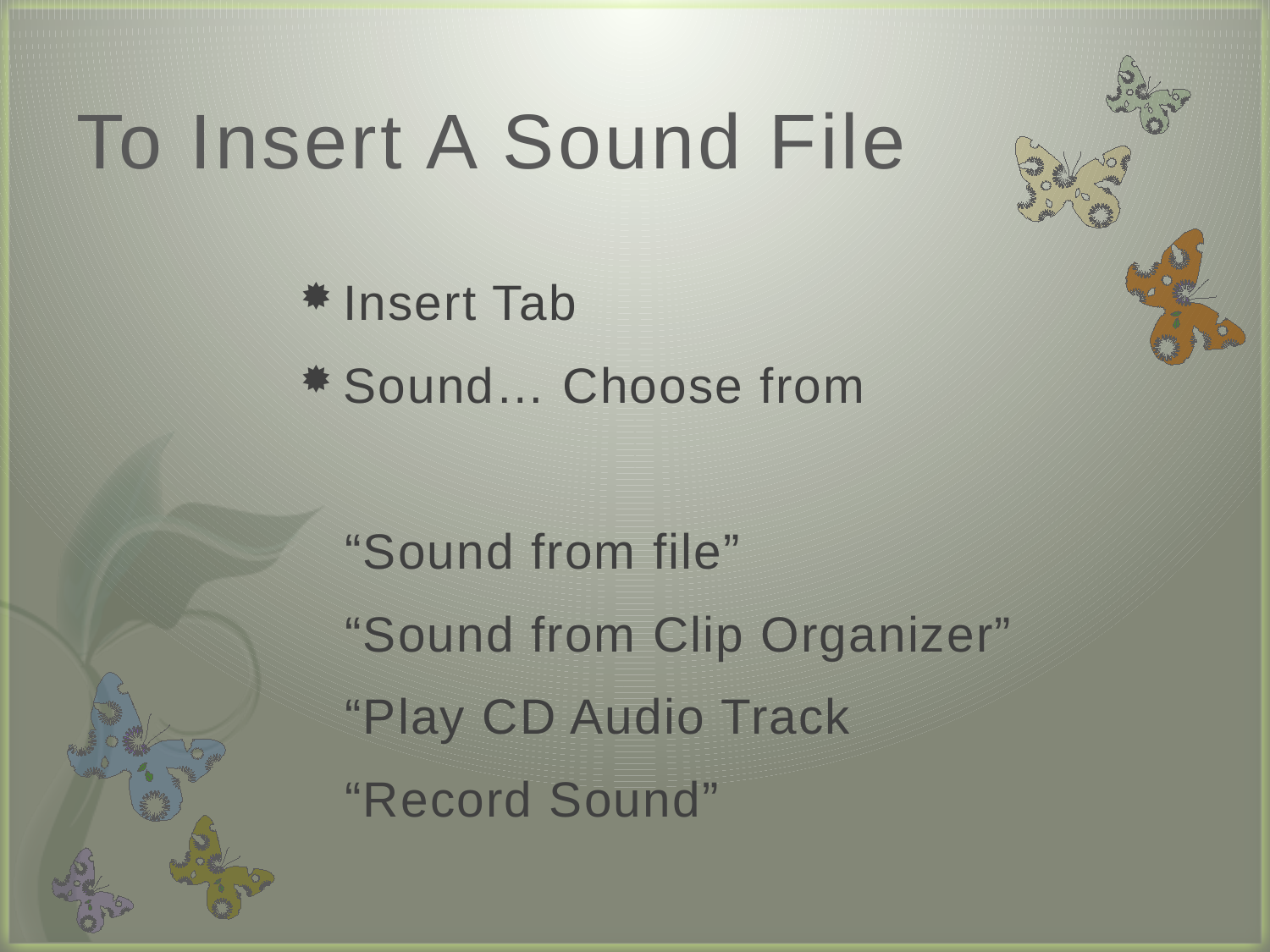

# To Insert A Sound File
Insert Tab
Sound… Choose from

   “Sound from file”
   “Sound from Clip Organizer”
   “Play CD Audio Track
   “Record Sound”